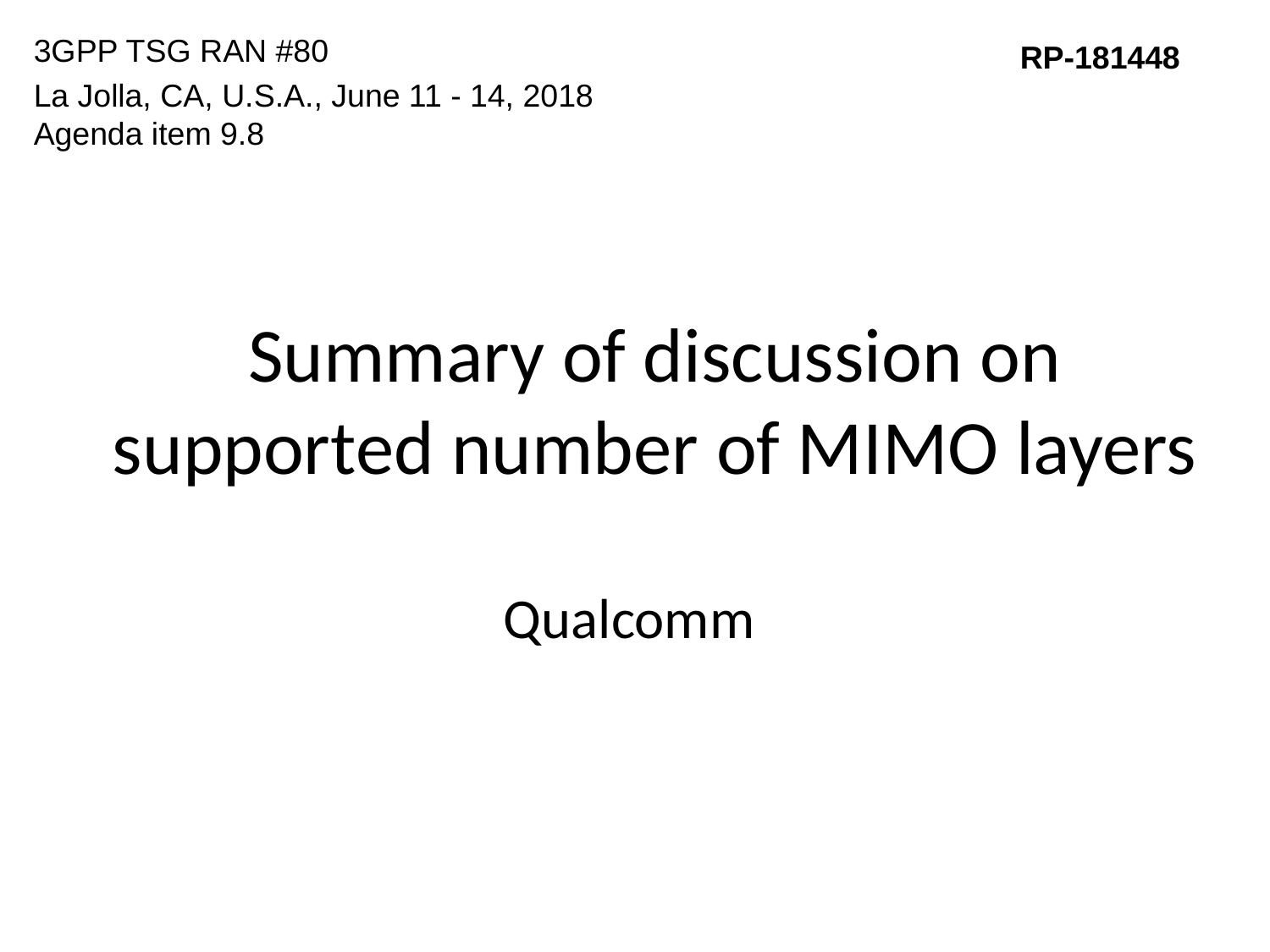

3GPP TSG RAN #80
La Jolla, CA, U.S.A., June 11 - 14, 2018
Agenda item 9.8
RP-181448
# Summary of discussion on supported number of MIMO layers
Qualcomm